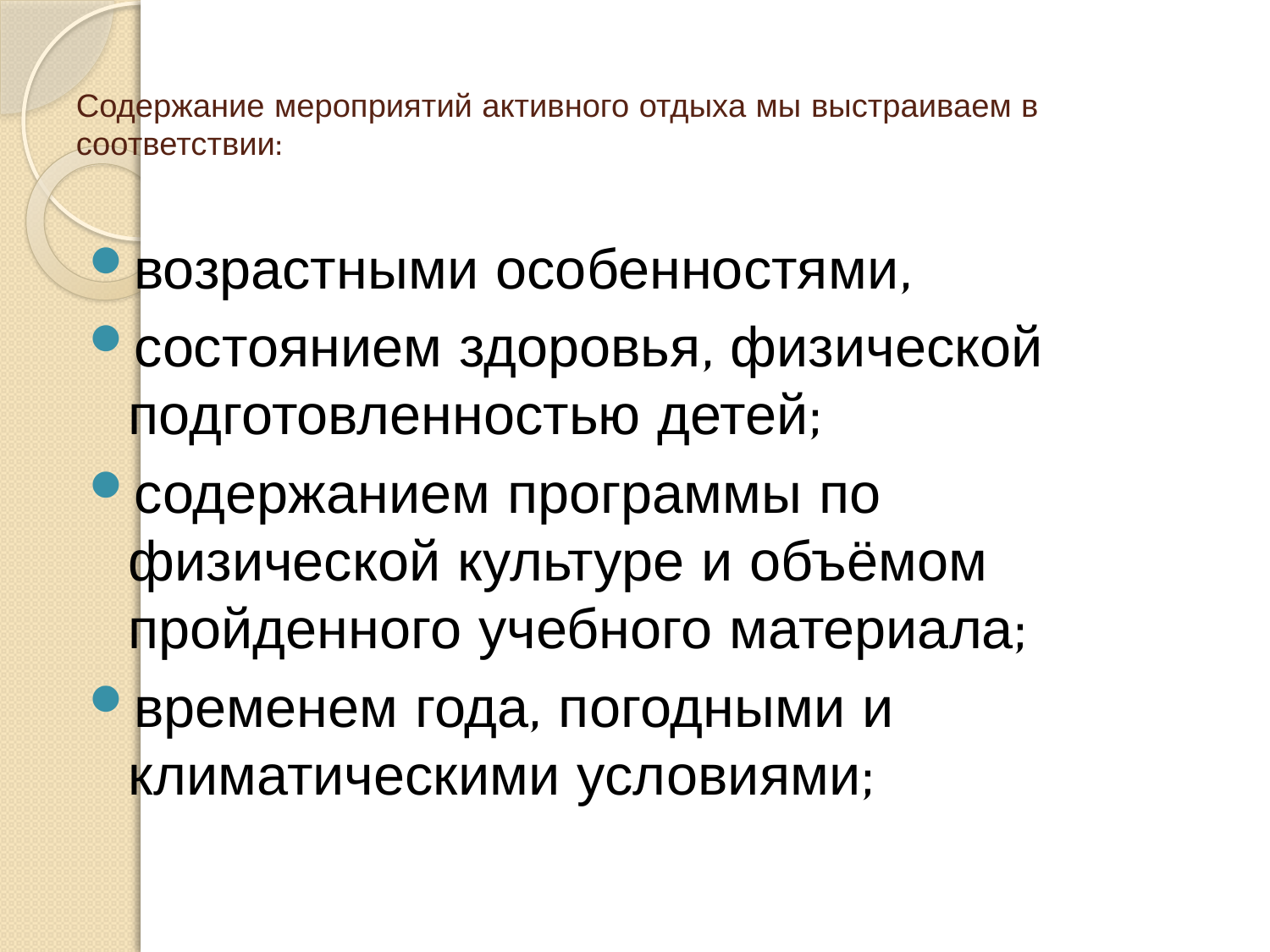

# Содержание мероприятий активного отдыха мы выстраиваем в соответствии:
возрастными особенностями,
состоянием здоровья, физической подготовленностью детей;
содержанием программы по физической культуре и объёмом пройденного учебного материала;
временем года, погодными и климатическими условиями;